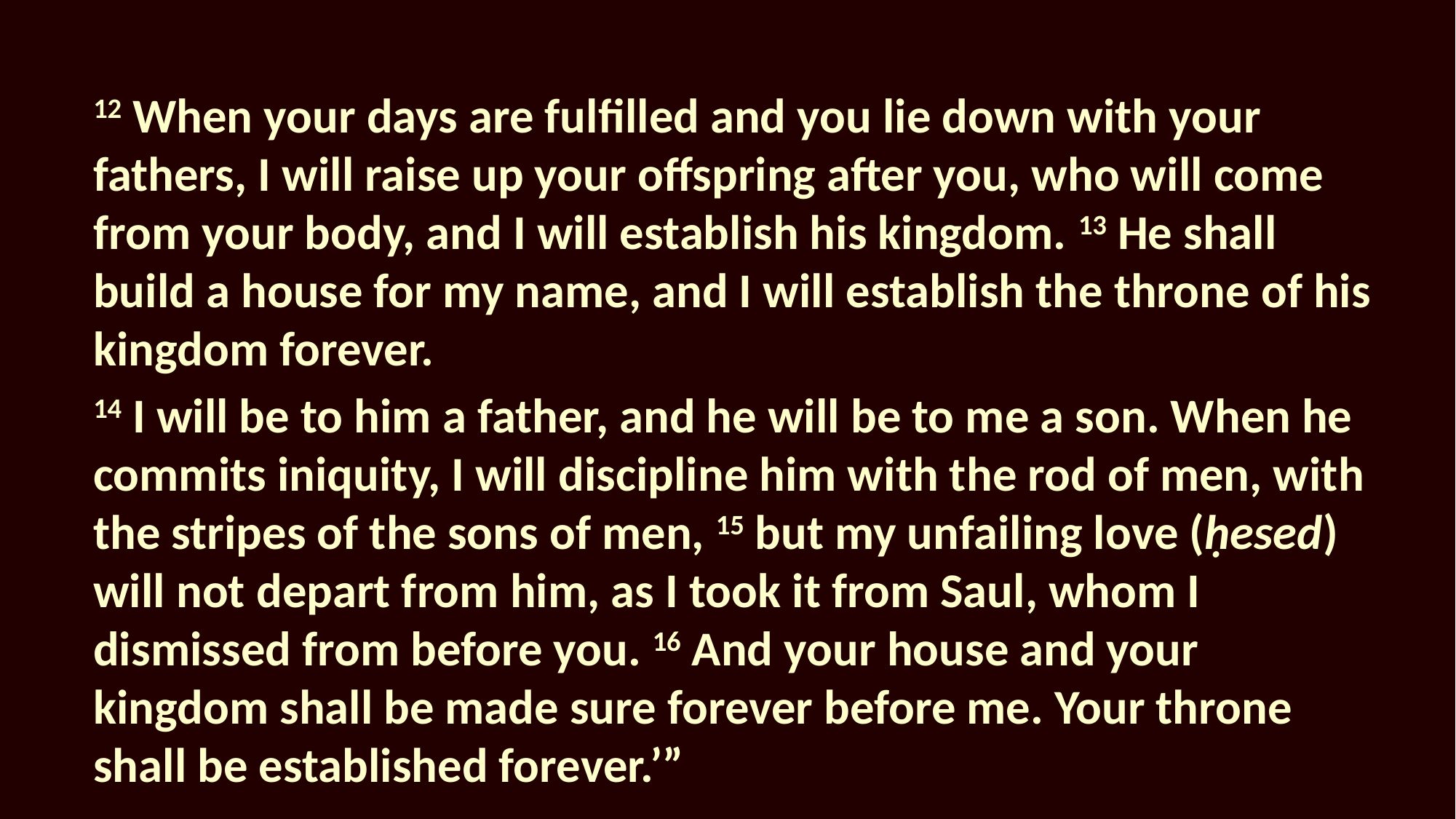

12 When your days are fulfilled and you lie down with your fathers, I will raise up your offspring after you, who will come from your body, and I will establish his kingdom. 13 He shall build a house for my name, and I will establish the throne of his kingdom forever.
14 I will be to him a father, and he will be to me a son. When he commits iniquity, I will discipline him with the rod of men, with the stripes of the sons of men, 15 but my unfailing love (ḥesed) will not depart from him, as I took it from Saul, whom I dismissed from before you. 16 And your house and your kingdom shall be made sure forever before me. Your throne shall be established forever.’”